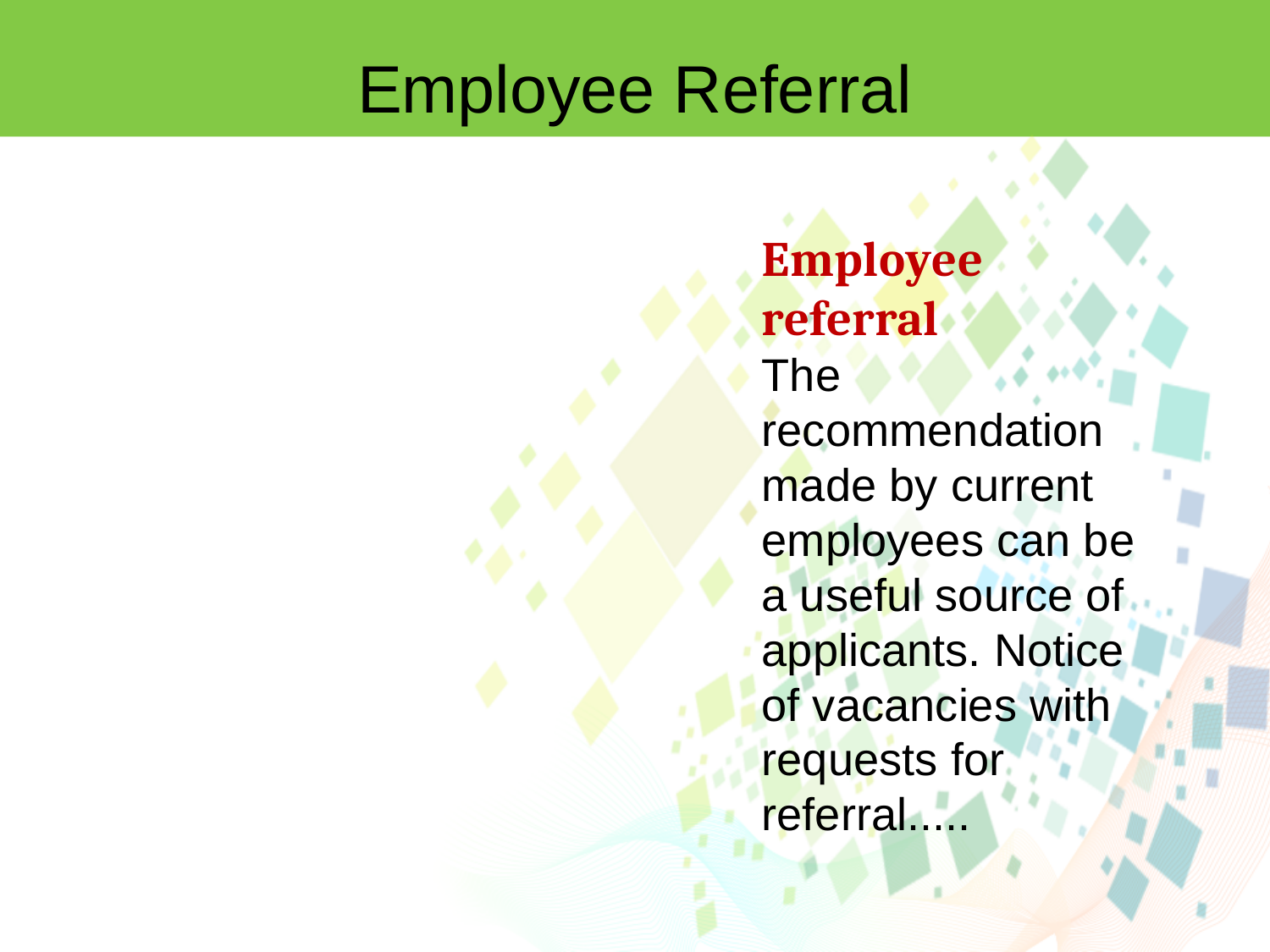

Employee Referral
Employee referral
The recommendation made by current employees can be a useful source of applicants. Notice of vacancies with requests for referral.....